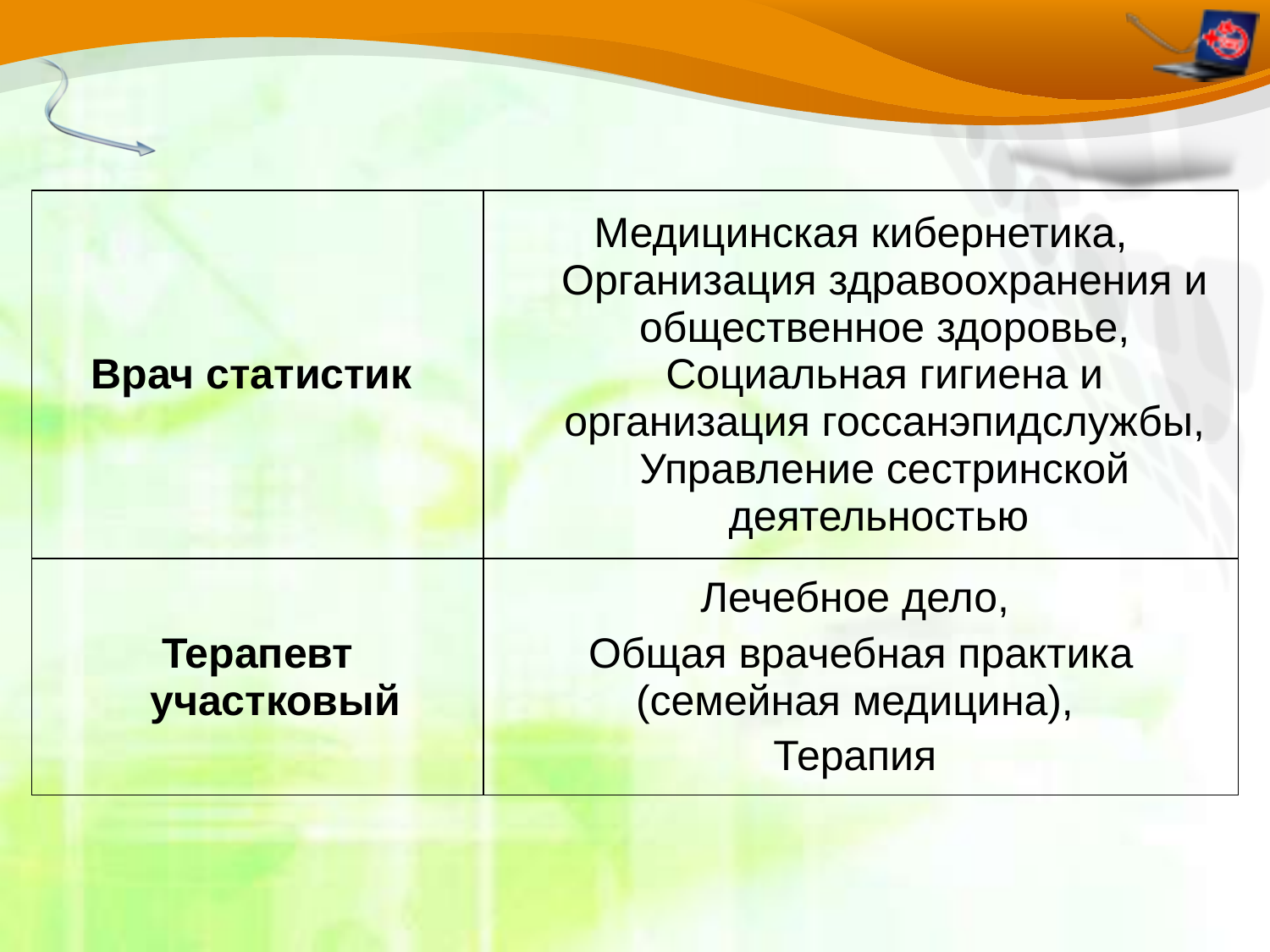

| Врач статистик | Медицинская кибернетика, Организация здравоохранения и общественное здоровье, Социальная гигиена и организация госсанэпидслужбы, Управление сестринской деятельностью |
| --- | --- |
| Терапевт участковый | Лечебное дело, Общая врачебная практика (семейная медицина), Терапия |